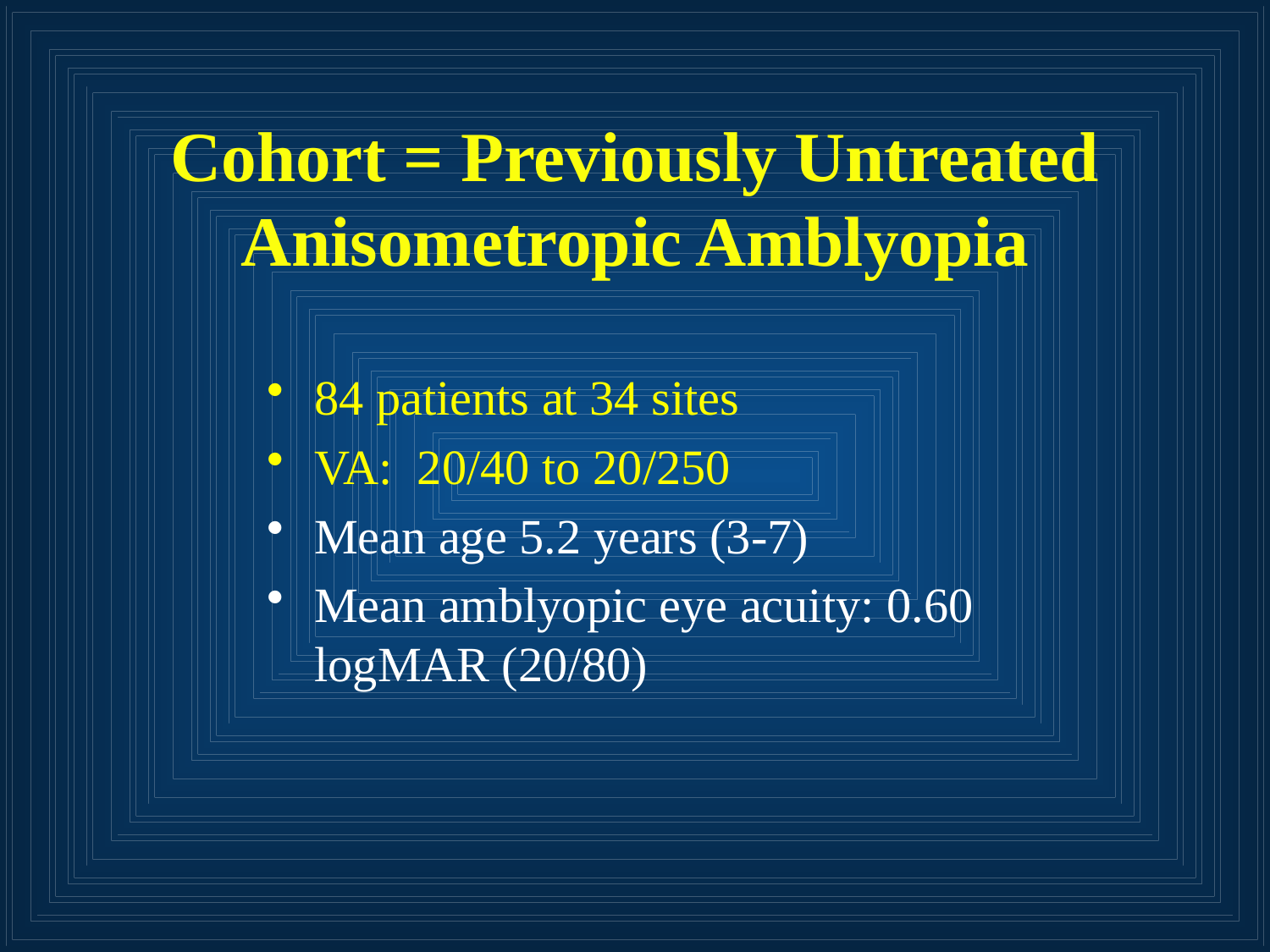

# Cohort = Previously Untreated Anisometropic Amblyopia
84 patients at 34 sites
VA:  20/40 to 20/250
Mean age 5.2 years (3-7)
Mean amblyopic eye acuity: 0.60 logMAR (20/80)